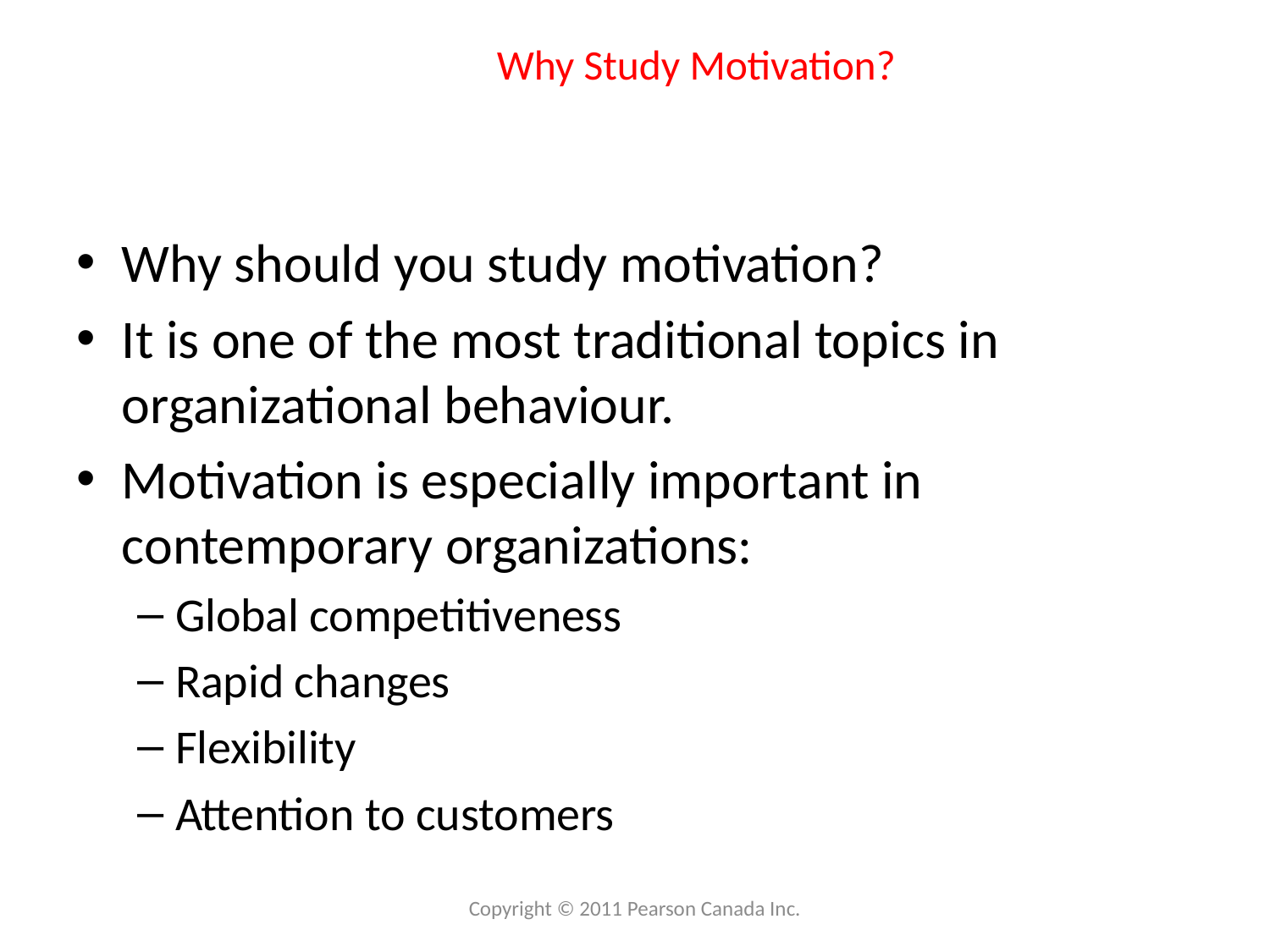

# Why Study Motivation?
Why should you study motivation?
It is one of the most traditional topics in organizational behaviour.
Motivation is especially important in contemporary organizations:
Global competitiveness
Rapid changes
Flexibility
Attention to customers
Copyright © 2011 Pearson Canada Inc.